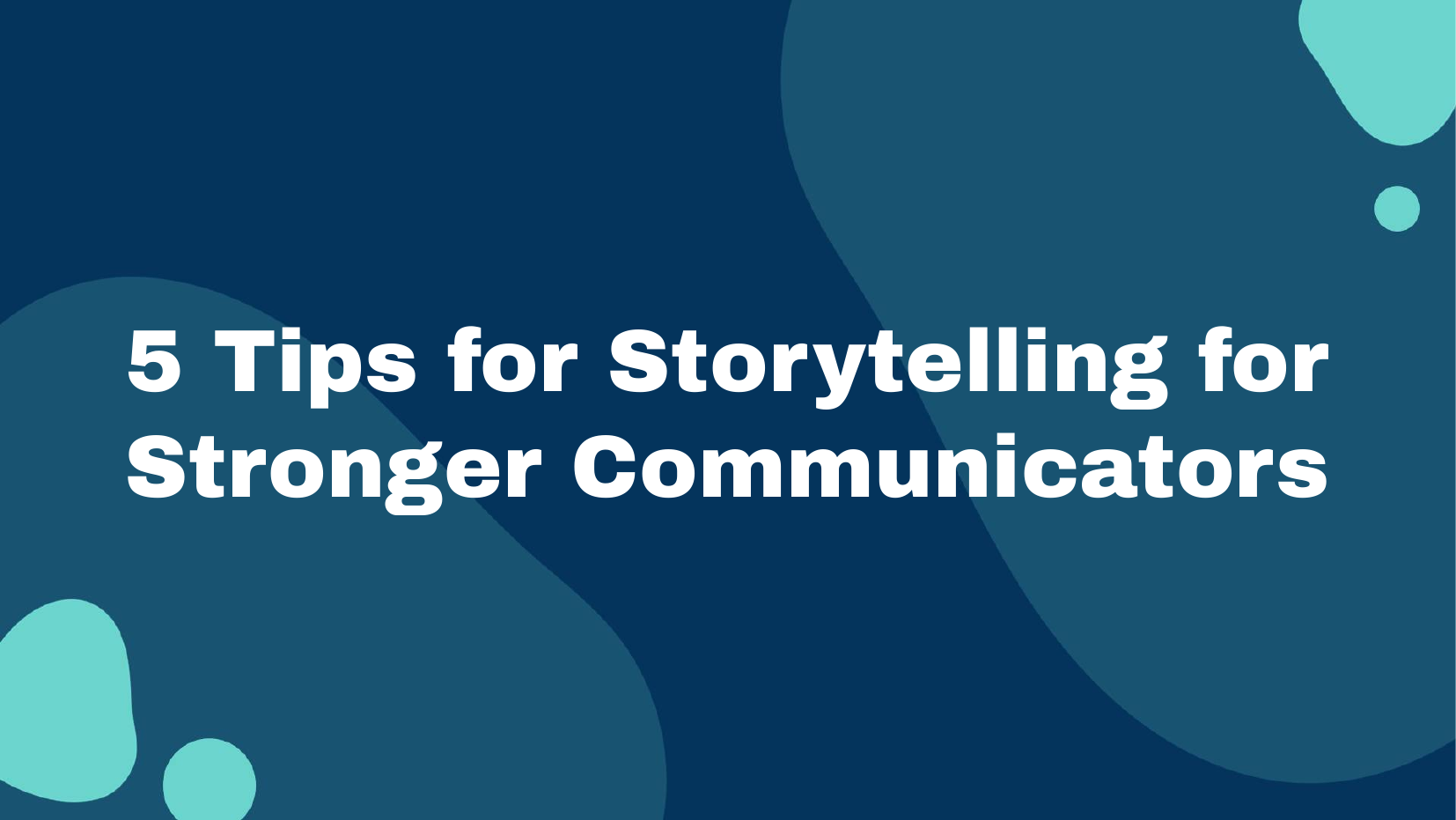

# 5 Tips for Storytelling for Stronger Communicators